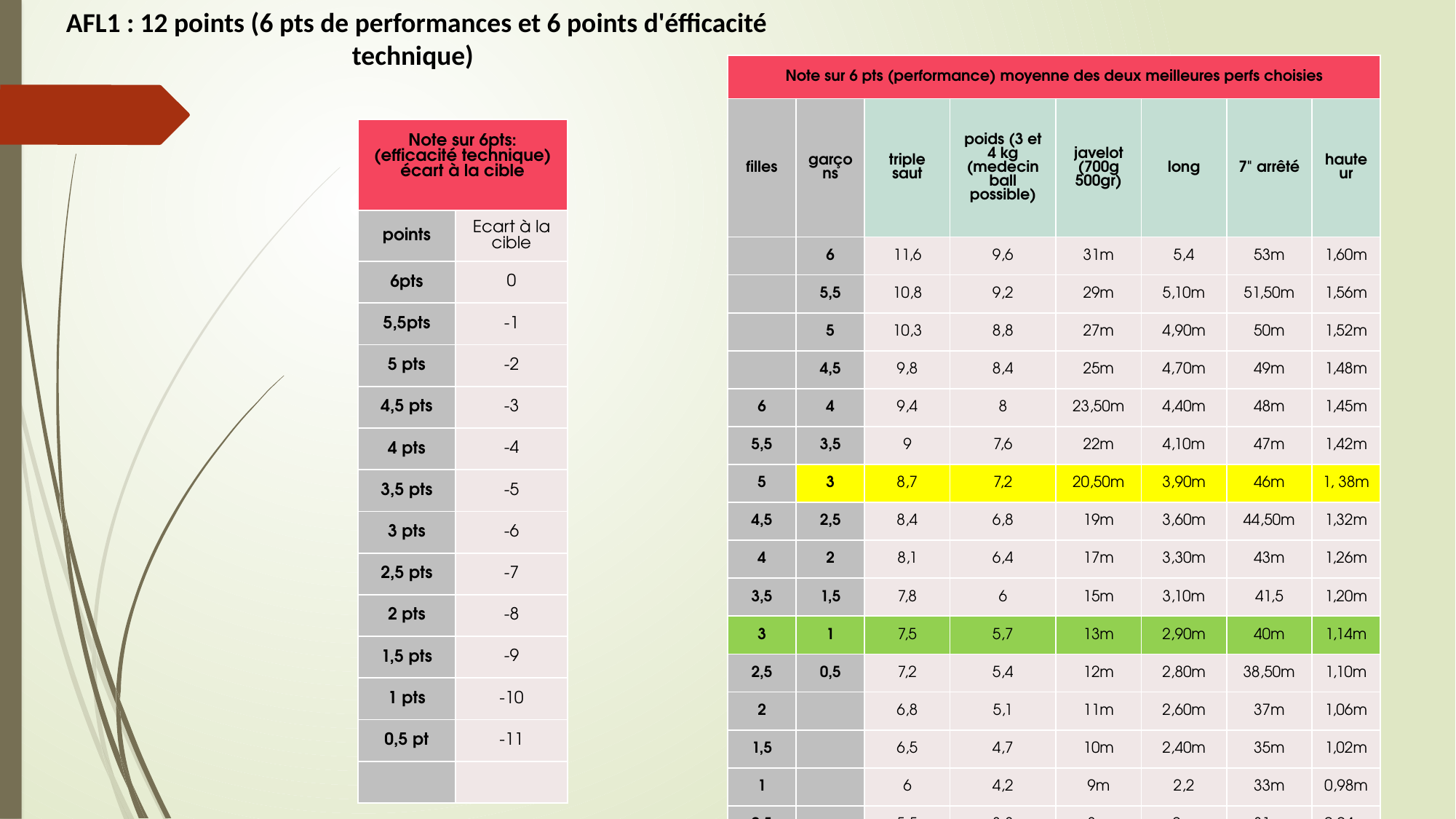

AFL1 : 12 points (6 pts de performances et 6 points d'éfficacité technique)
| Note sur 6 pts (performance) moyenne des deux meilleures perfs choisies |  |  |  |  |  |  |  |
| --- | --- | --- | --- | --- | --- | --- | --- |
| filles | garçons | triple saut | poids (3 et 4 kg (medecin ball possible) | javelot (700g 500gr) | long | 7" arrêté | hauteur |
|  | 6 | 11,6 | 9,6 | 31m | 5,4 | 53m | 1,60m |
|  | 5,5 | 10,8 | 9,2 | 29m | 5,10m | 51,50m | 1,56m |
|  | 5 | 10,3 | 8,8 | 27m | 4,90m | 50m | 1,52m |
|  | 4,5 | 9,8 | 8,4 | 25m | 4,70m | 49m | 1,48m |
| 6 | 4 | 9,4 | 8 | 23,50m | 4,40m | 48m | 1,45m |
| 5,5 | 3,5 | 9 | 7,6 | 22m | 4,10m | 47m | 1,42m |
| 5 | 3 | 8,7 | 7,2 | 20,50m | 3,90m | 46m | 1, 38m |
| 4,5 | 2,5 | 8,4 | 6,8 | 19m | 3,60m | 44,50m | 1,32m |
| 4 | 2 | 8,1 | 6,4 | 17m | 3,30m | 43m | 1,26m |
| 3,5 | 1,5 | 7,8 | 6 | 15m | 3,10m | 41,5 | 1,20m |
| 3 | 1 | 7,5 | 5,7 | 13m | 2,90m | 40m | 1,14m |
| 2,5 | 0,5 | 7,2 | 5,4 | 12m | 2,80m | 38,50m | 1,10m |
| 2 |  | 6,8 | 5,1 | 11m | 2,60m | 37m | 1,06m |
| 1,5 |  | 6,5 | 4,7 | 10m | 2,40m | 35m | 1,02m |
| 1 |  | 6 | 4,2 | 9m | 2,2 | 33m | 0,98m |
| 0,5 |  | 5,5 | 3,8 | 8m | 2m | 31m | 0,94m |
| Note sur 6pts: (efficacité technique) écart à la cible |  |
| --- | --- |
| points | Ecart à la cible |
| 6pts | 0 |
| 5,5pts | -1 |
| 5 pts | -2 |
| 4,5 pts | -3 |
| 4 pts | -4 |
| 3,5 pts | -5 |
| 3 pts | -6 |
| 2,5 pts | -7 |
| 2 pts | -8 |
| 1,5 pts | -9 |
| 1 pts | -10 |
| 0,5 pt | -11 |
|  |  |